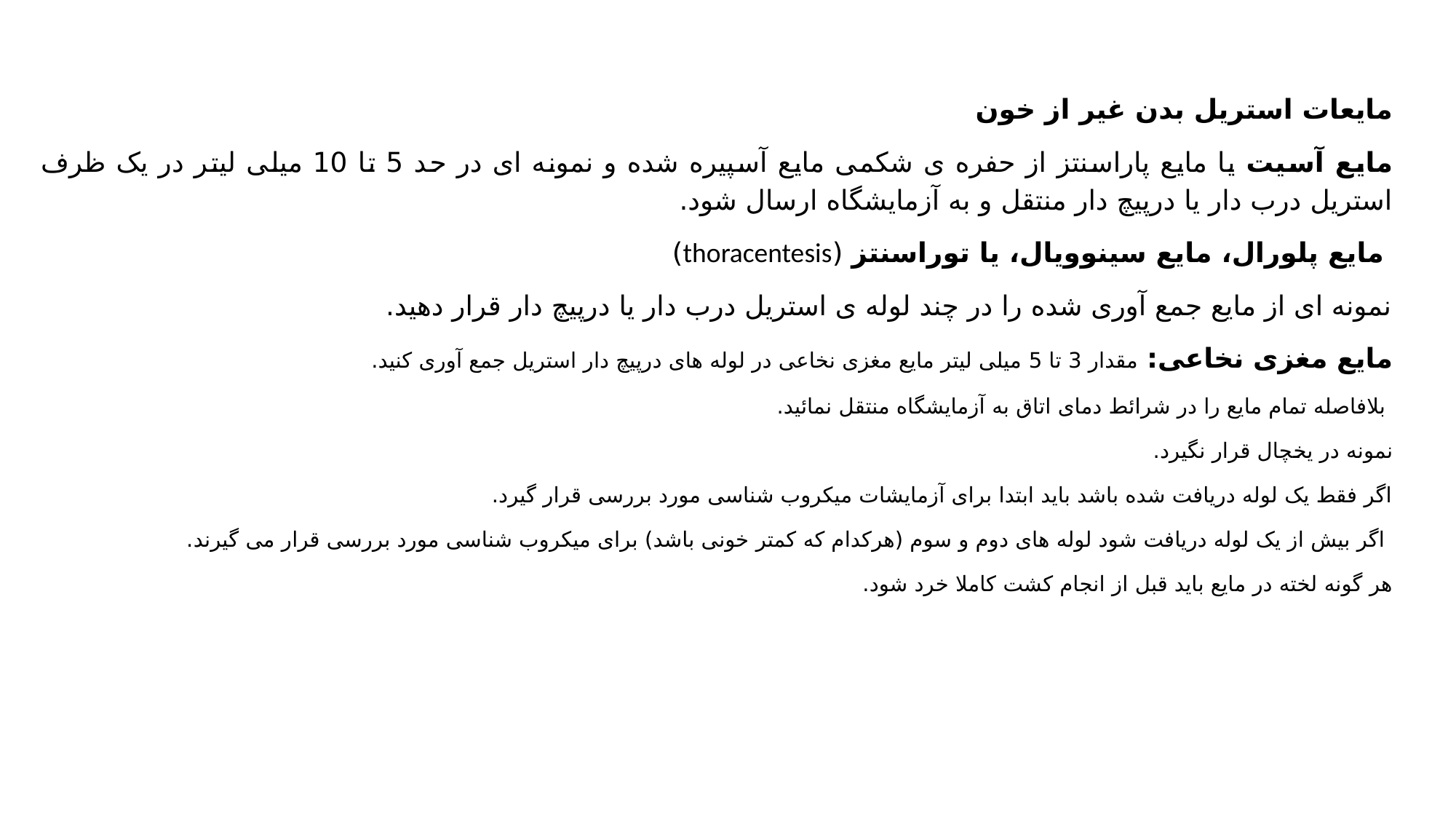

مایعات استریل بدن غیر از خون
مایع آسیت یا مایع پاراسنتز از حفره ی شکمی مایع آسپیره شده و نمونه ای در حد 5 تا 10 میلی لیتر در یک ظرف استریل درب دار یا درپیچ دار منتقل و به آزمایشگاه ارسال شود.
 مایع پلورال، مایع سینوویال، یا توراسنتز (thoracentesis)
نمونه ای از مایع جمع آوری شده را در چند لوله ی استریل درب دار یا درپیچ دار قرار دهید.
مایع مغزی نخاعی: مقدار 3 تا 5 میلی لیتر مایع مغزی نخاعی در لوله های درپیچ دار استریل جمع آوری کنید.
 بلافاصله تمام مایع را در شرائط دمای اتاق به آزمایشگاه منتقل نمائید.
نمونه در یخچال قرار نگیرد.
اگر فقط یک لوله دریافت شده باشد باید ابتدا برای آزمایشات میکروب شناسی مورد بررسی قرار گیرد.
 اگر بیش از یک لوله دریافت شود لوله های دوم و سوم (هرکدام که کمتر خونی باشد) برای میکروب شناسی مورد بررسی قرار می گیرند.
هر گونه لخته در مایع باید قبل از انجام کشت کاملا خرد شود.